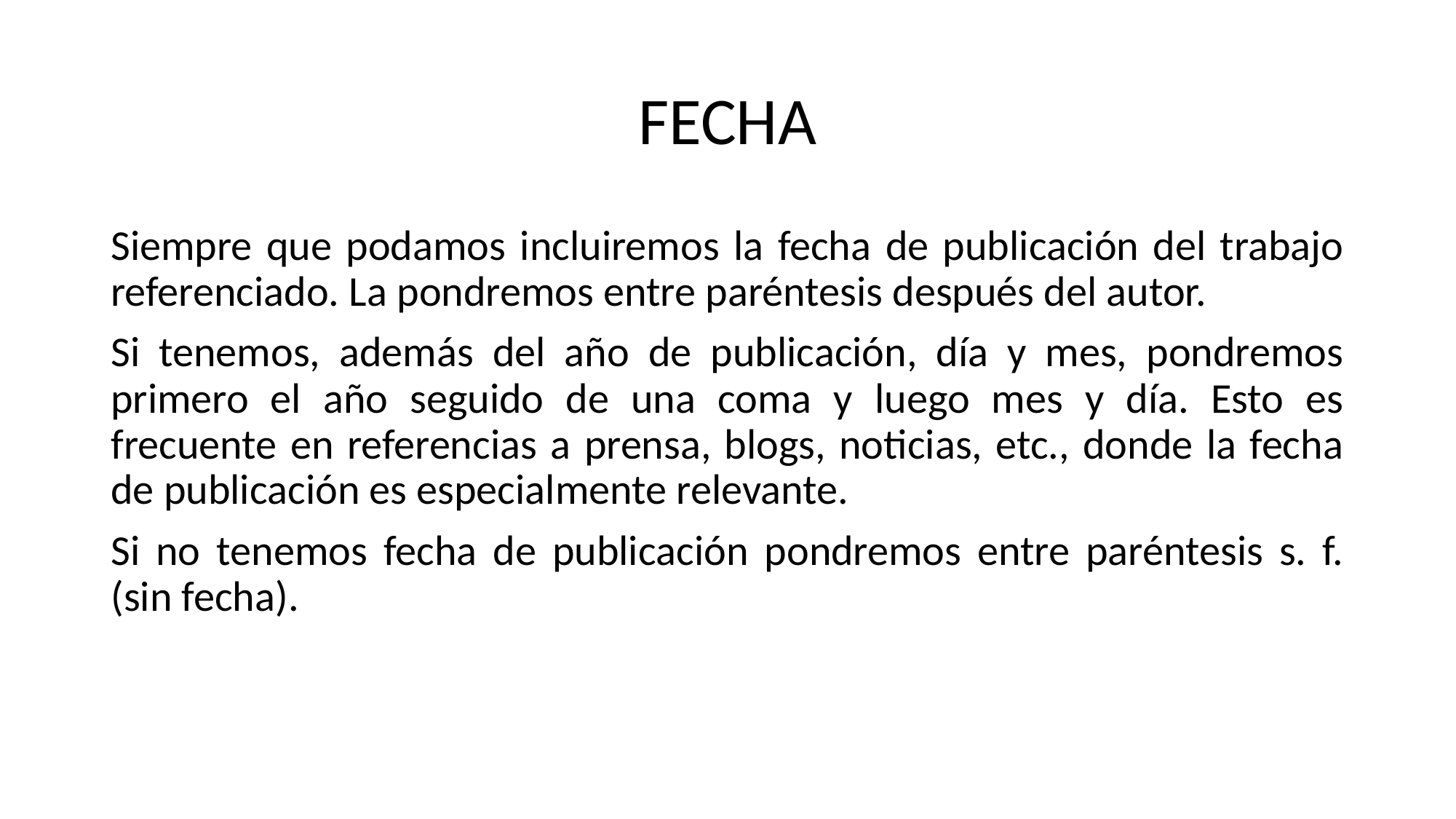

# FECHA
Siempre que podamos incluiremos la fecha de publicación del trabajo referenciado. La pondremos entre paréntesis después del autor.
Si tenemos, además del año de publicación, día y mes, pondremos primero el año seguido de una coma y luego mes y día. Esto es frecuente en referencias a prensa, blogs, noticias, etc., donde la fecha de publicación es especialmente relevante.
Si no tenemos fecha de publicación pondremos entre paréntesis s. f. (sin fecha).